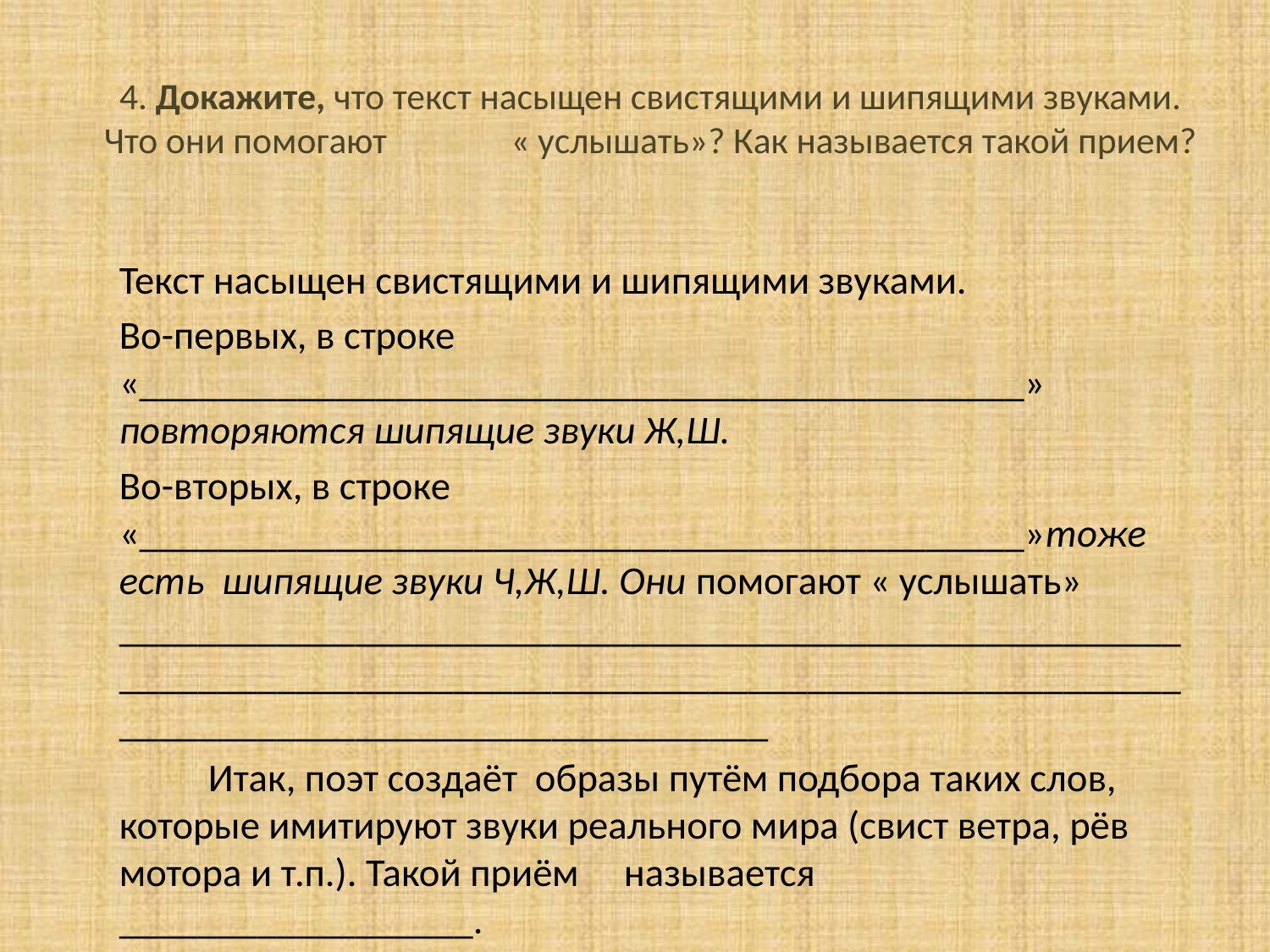

# 4. Докажите, что текст насыщен свистящими и шипящими звуками. Что они помогают               « услышать»? Как называется такой прием?
		Текст насыщен свистящими и шипящими звуками.
		Во-первых, в строке «_____________________________________________»   повторяются шипящие звуки Ж,Ш.
		Во-вторых, в строке «_____________________________________________»тоже  есть  шипящие звуки Ч,Ж,Ш. Они помогают « услышать» _____________________________________________________________________________________________________________________________________________
        	Итак, поэт создаёт  образы путём подбора таких слов, которые имитируют звуки реального мира (свист ветра, рёв мотора и т.п.). Такой приём     называется   __________________.